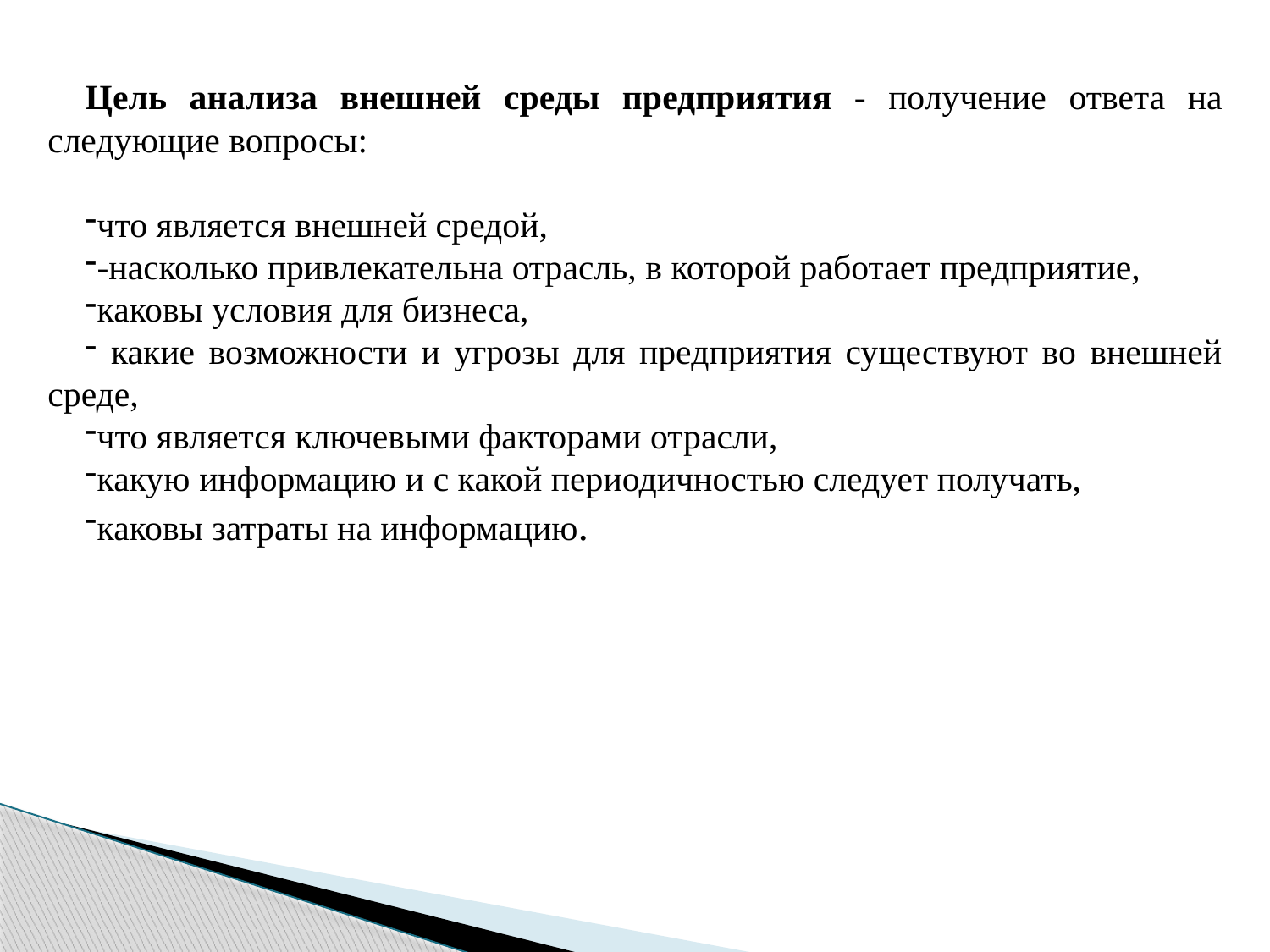

Цель анализа внешней среды предприятия - получение ответа на следующие вопросы:

что является внешней средой,
-насколько привлекательна отрасль, в которой работает предприятие,
каковы условия для бизнеса,
 какие возможности и угрозы для предприятия существуют во внешней среде,
что является ключевыми факторами отрасли,
какую информацию и с какой периодичностью следует получать,
каковы затраты на информацию.